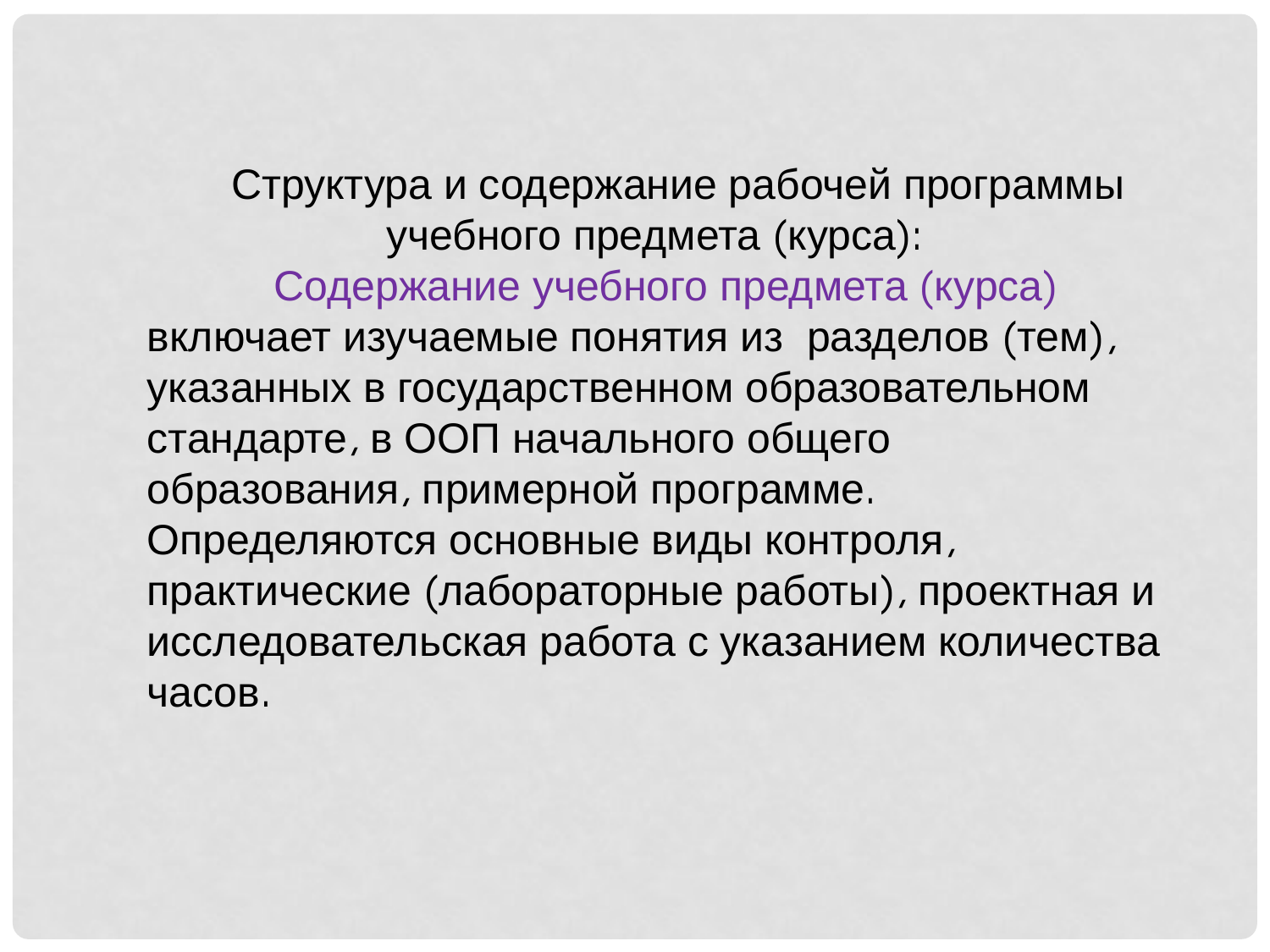

Структура и содержание рабочей программы учебного предмета (курса):
	Содержание учебного предмета (курса) включает изучаемые понятия из  разделов (тем), указанных в государственном образовательном стандарте, в ООП начального общего образования, примерной программе.
Определяются основные виды контроля, практические (лабораторные работы), проектная и исследовательская работа с указанием количества часов.